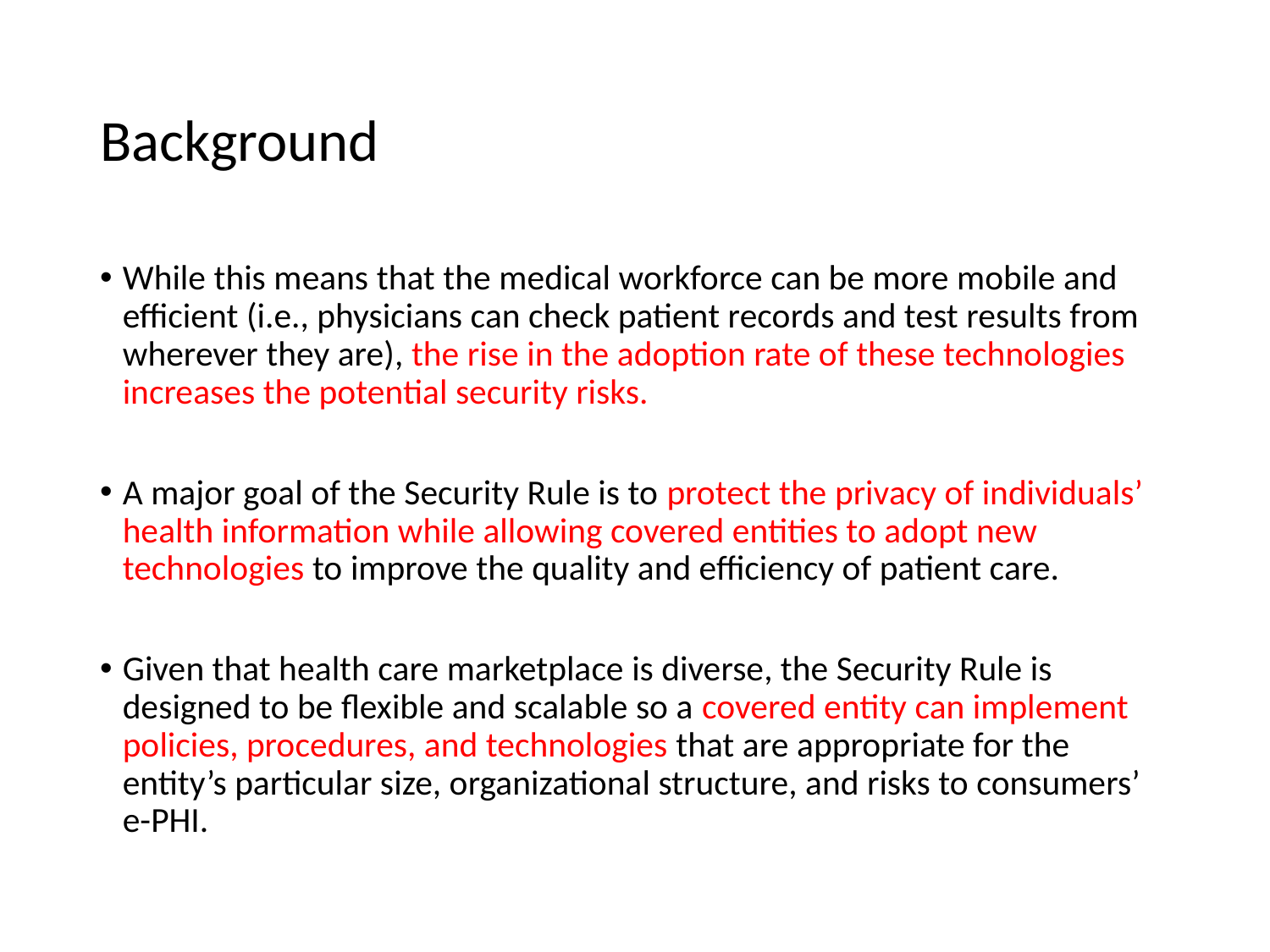

# Background
While this means that the medical workforce can be more mobile and efficient (i.e., physicians can check patient records and test results from wherever they are), the rise in the adoption rate of these technologies increases the potential security risks.

A major goal of the Security Rule is to protect the privacy of individuals’ health information while allowing covered entities to adopt new technologies to improve the quality and efficiency of patient care.

Given that health care marketplace is diverse, the Security Rule is designed to be flexible and scalable so a covered entity can implement policies, procedures, and technologies that are appropriate for the entity’s particular size, organizational structure, and risks to consumers’ e-PHI.